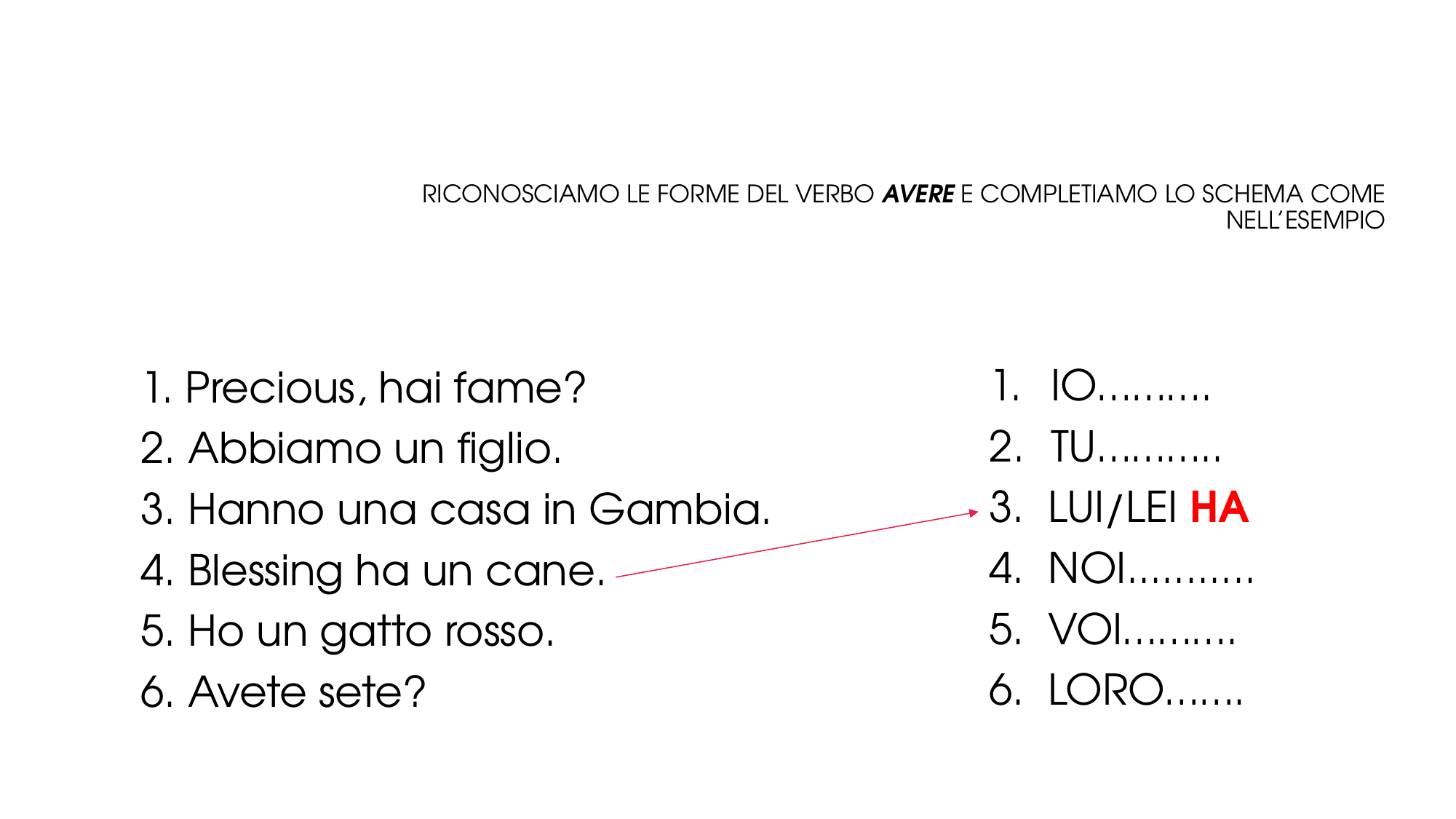

# RiconosciAMO le forme del verbo AVERE e completIaMO lo schema come nell’esempio
IO……….
TU………..
3.  LUI/LEI HA
4.  NOI...........
5.  VOI……….
6.  LORO…….
1. Precious, hai fame?
2. Abbiamo un figlio.
3. Hanno una casa in Gambia.
4. Blessing ha un cane.
5. Ho un gatto rosso.
6. Avete sete?